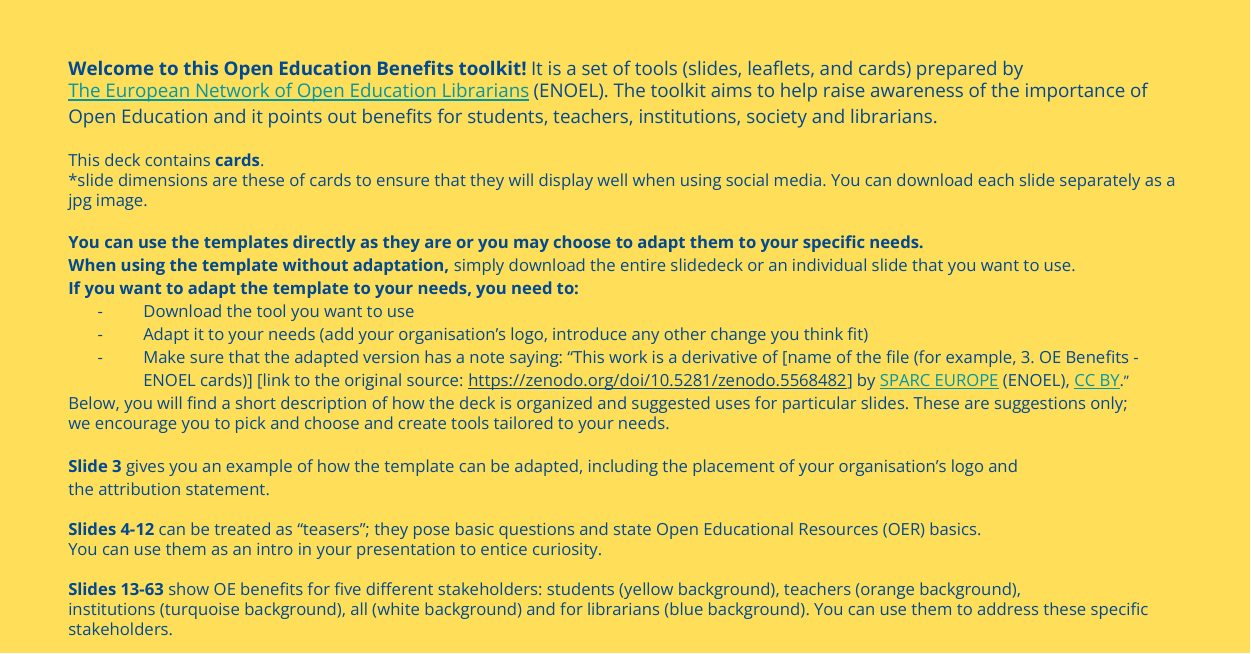

Welcome to this Open Education Benefits toolkit! It is a set of tools (slides, leaflets, and cards) prepared by
The European Network of Open Education Librarians (ENOEL). The toolkit aims to help raise awareness of the importance of Open Education and it points out benefits for students, teachers, institutions, society and librarians.

This deck contains cards.
*slide dimensions are these of cards to ensure that they will display well when using social media. You can download each slide separately as a jpg image.

You can use the templates directly as they are or you may choose to adapt them to your specific needs.
When using the template without adaptation, simply download the entire slidedeck or an individual slide that you want to use.
If you want to adapt the template to your needs, you need to:
Download the tool you want to use
Adapt it to your needs (add your organisation’s logo, introduce any other change you think fit)
Make sure that the adapted version has a note saying: “This work is a derivative of [name of the file (for example, 3. OE Benefits -
ENOEL cards)] [link to the original source: https://zenodo.org/doi/10.5281/zenodo.5568482] by SPARC EUROPE (ENOEL), CC BY.”
Below, you will find a short description of how the deck is organized and suggested uses for particular slides. These are suggestions only;
we encourage you to pick and choose and create tools tailored to your needs.

Slide 3 gives you an example of how the template can be adapted, including the placement of your organisation’s logo and
the attribution statement.

Slides 4-12 can be treated as “teasers”; they pose basic questions and state Open Educational Resources (OER) basics.
You can use them as an intro in your presentation to entice curiosity.

Slides 13-63 show OE benefits for five different stakeholders: students (yellow background), teachers (orange background),
institutions (turquoise background), all (white background) and for librarians (blue background). You can use them to address these specific stakeholders.